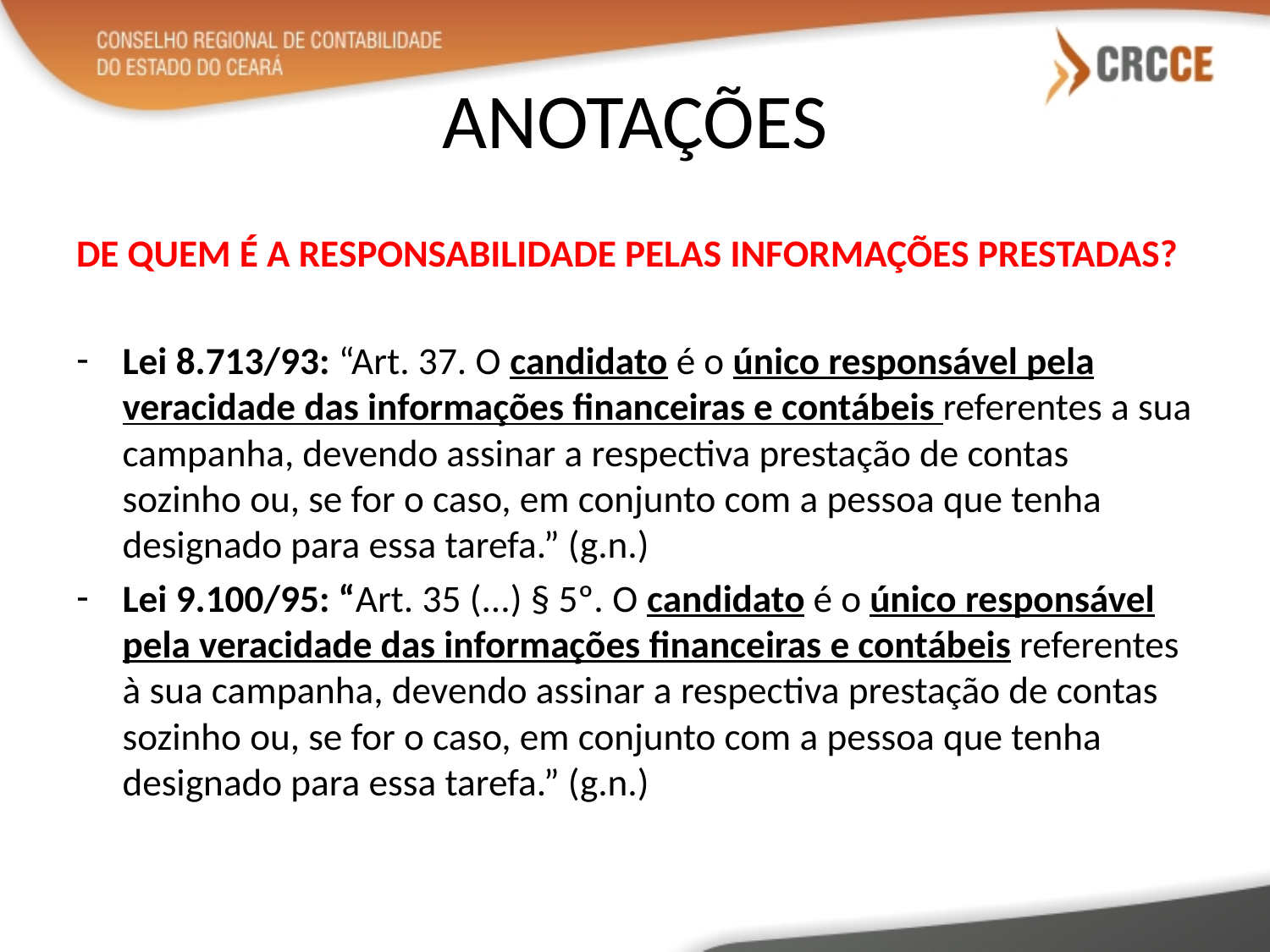

# ANOTAÇÕES
DE QUEM É A RESPONSABILIDADE PELAS INFORMAÇÕES PRESTADAS?

Lei 8.713/93: “Art. 37. O candidato é o único responsável pela veracidade das informações financeiras e contábeis referentes a sua campanha, devendo assinar a respectiva prestação de contas sozinho ou, se for o caso, em conjunto com a pessoa que tenha designado para essa tarefa.” (g.n.)
Lei 9.100/95: “Art. 35 (...) § 5º. O candidato é o único responsável pela veracidade das informações financeiras e contábeis referentes à sua campanha, devendo assinar a respectiva prestação de contas sozinho ou, se for o caso, em conjunto com a pessoa que tenha designado para essa tarefa.” (g.n.)